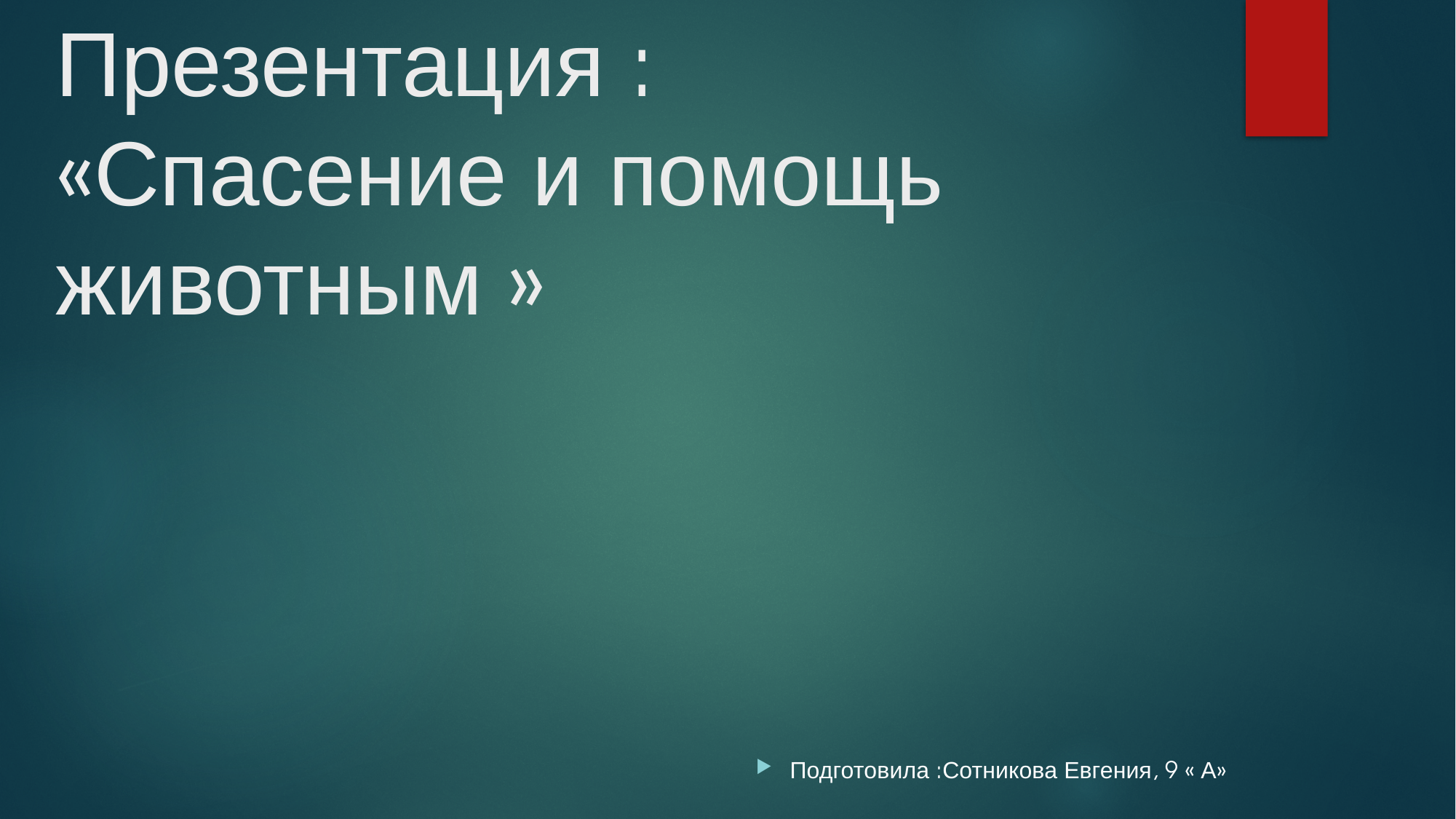

# Презентация : «Спасение и помощь животным »
Подготовила :Сотникова Евгения, 9 « А»